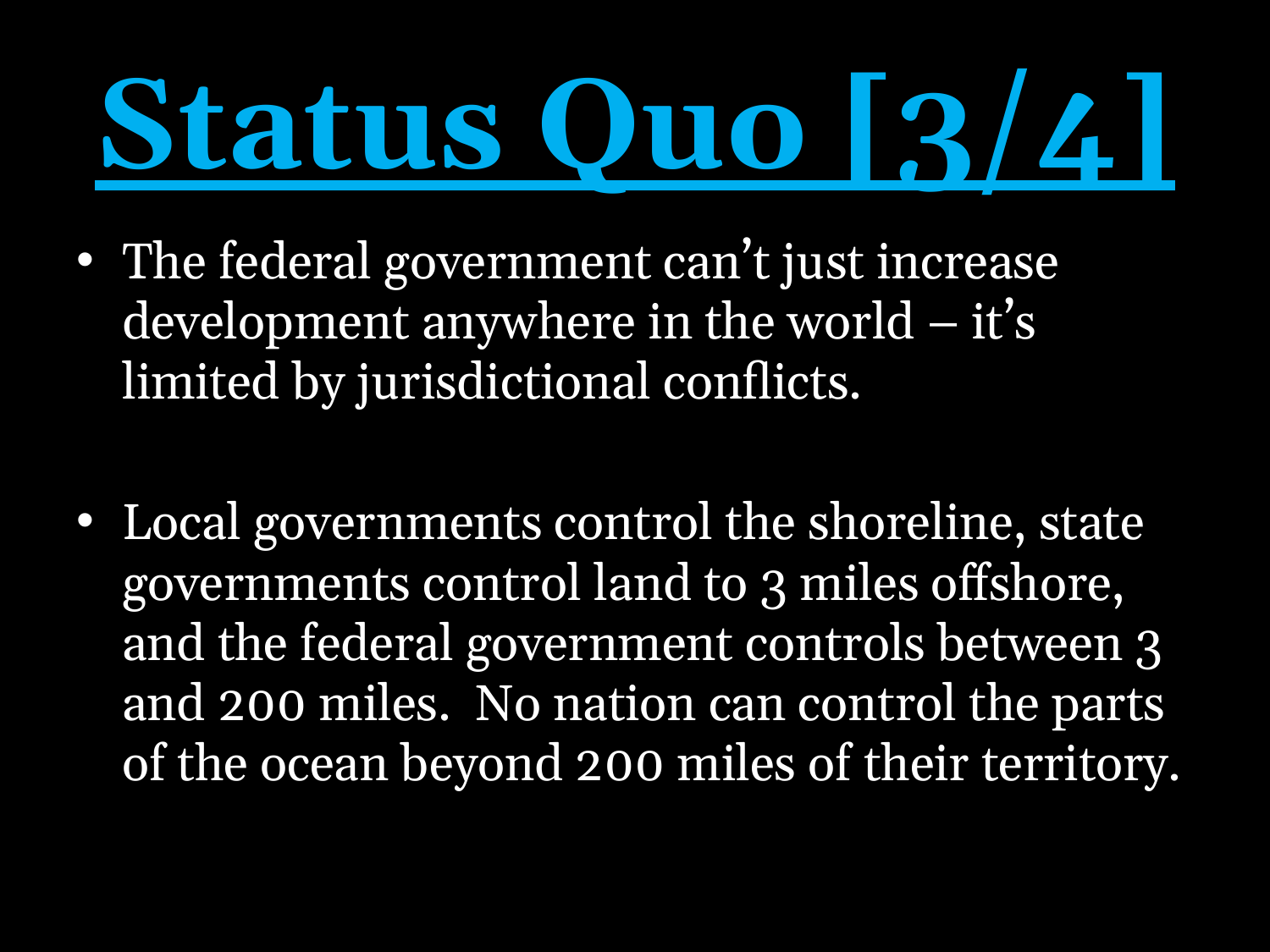

# Status Quo [3/4]
The federal government can’t just increase development anywhere in the world – it’s limited by jurisdictional conflicts.

Local governments control the shoreline, state governments control land to 3 miles offshore, and the federal government controls between 3 and 200 miles.  No nation can control the parts of the ocean beyond 200 miles of their territory.